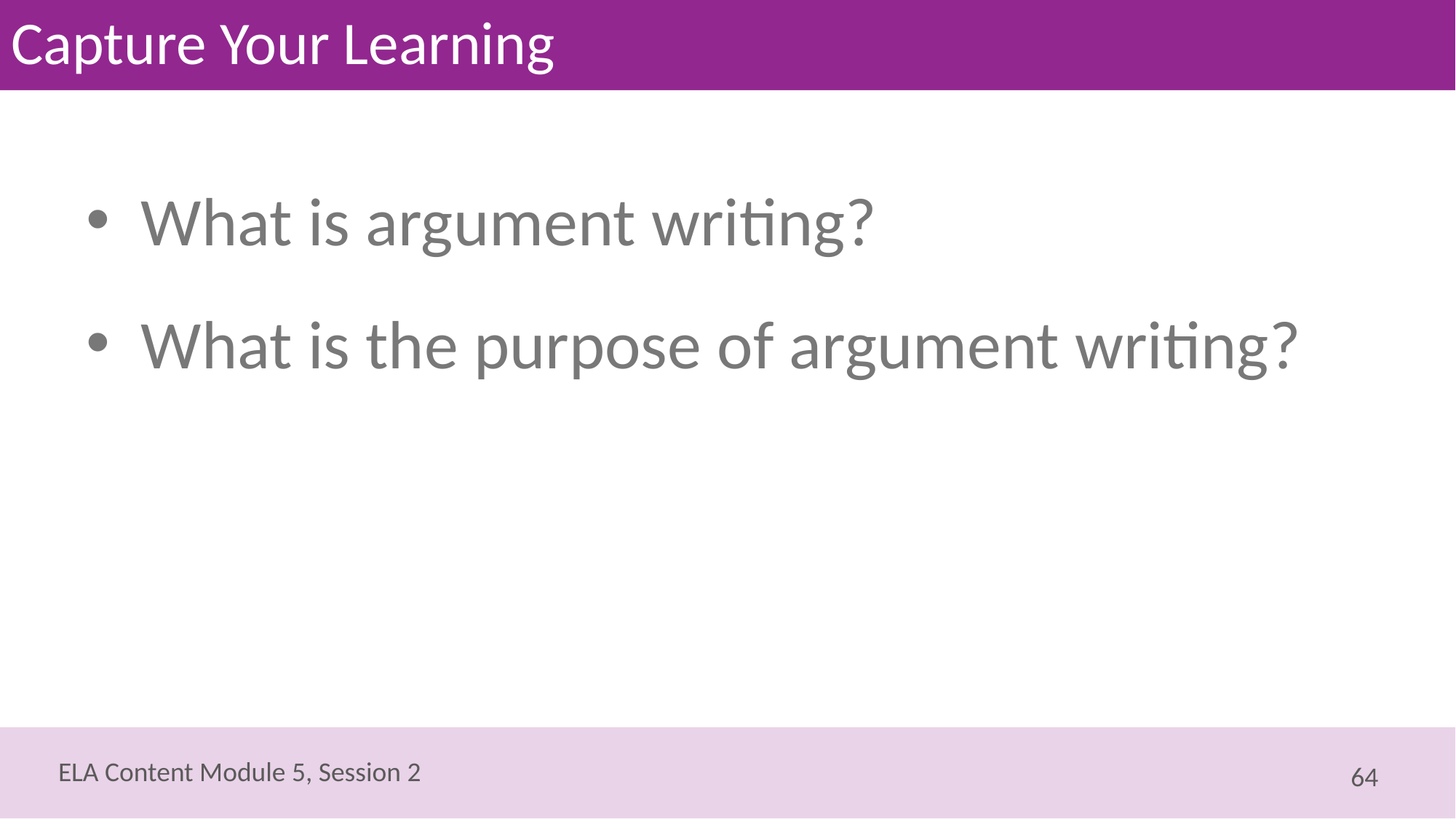

# Capture Your Learning

What is argument writing?
What is the purpose of argument writing?

64